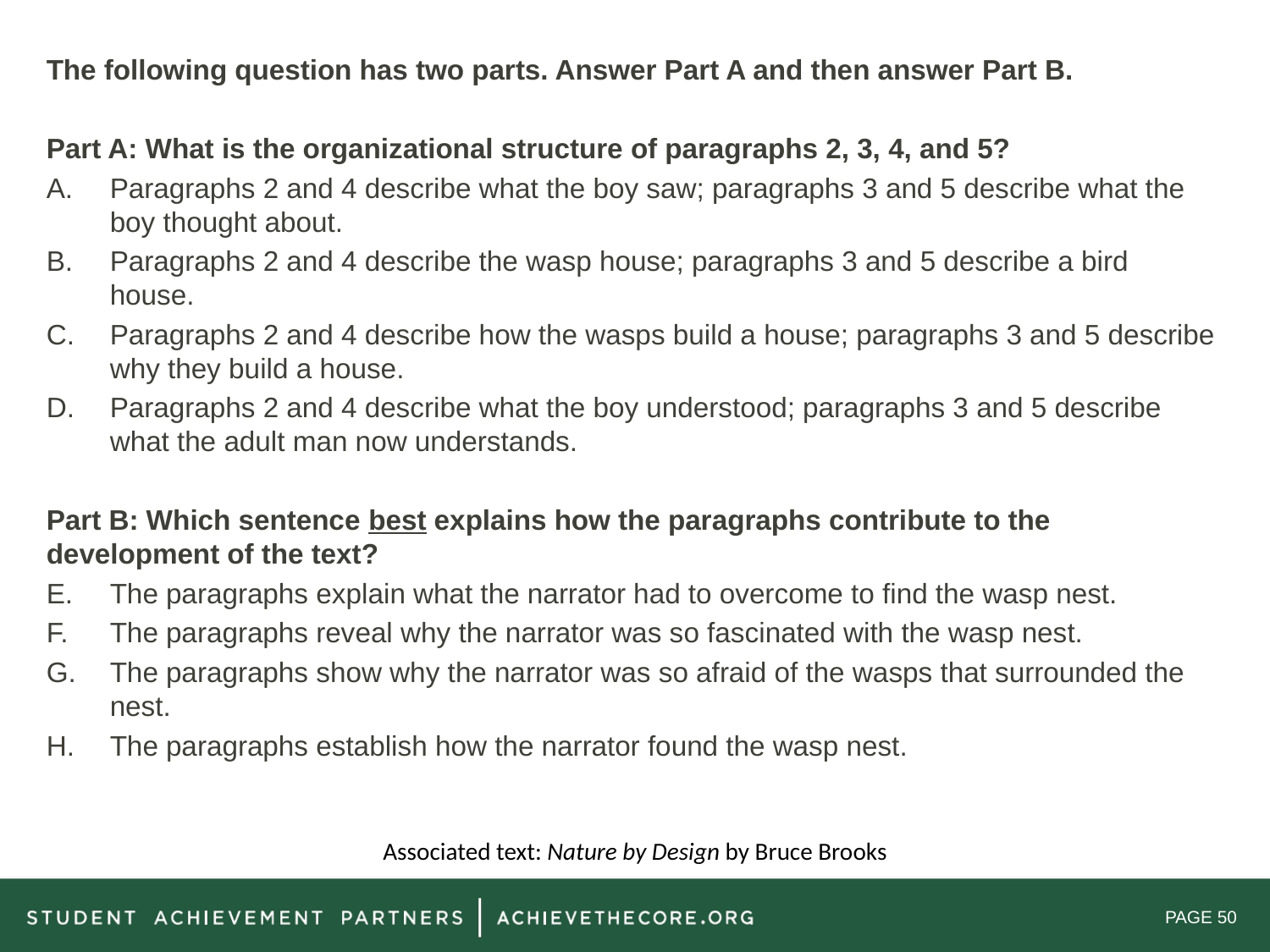

The following question has two parts. Answer Part A and then answer Part B.

Part A: What is the organizational structure of paragraphs 2, 3, 4, and 5?
Paragraphs 2 and 4 describe what the boy saw; paragraphs 3 and 5 describe what the boy thought about.
Paragraphs 2 and 4 describe the wasp house; paragraphs 3 and 5 describe a bird house.
Paragraphs 2 and 4 describe how the wasps build a house; paragraphs 3 and 5 describe why they build a house.
Paragraphs 2 and 4 describe what the boy understood; paragraphs 3 and 5 describe what the adult man now understands.

Part B: Which sentence best explains how the paragraphs contribute to the development of the text?
The paragraphs explain what the narrator had to overcome to find the wasp nest.
The paragraphs reveal why the narrator was so fascinated with the wasp nest.
The paragraphs show why the narrator was so afraid of the wasps that surrounded the nest.
The paragraphs establish how the narrator found the wasp nest.
Associated text: Nature by Design by Bruce Brooks